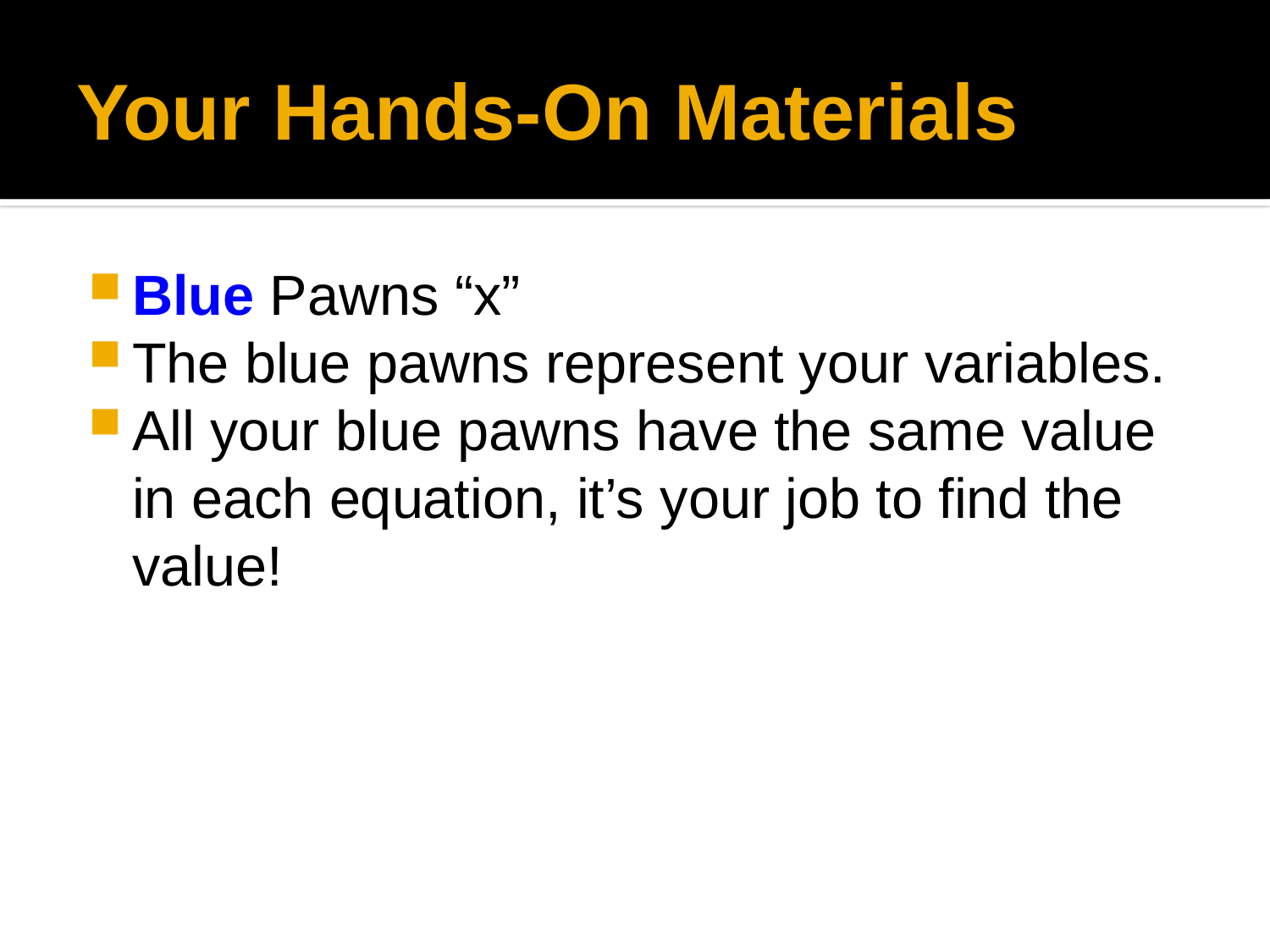

# Your Hands-On Materials
Blue Pawns “x”
The blue pawns represent your variables.
All your blue pawns have the same value in each equation, it’s your job to find the value!